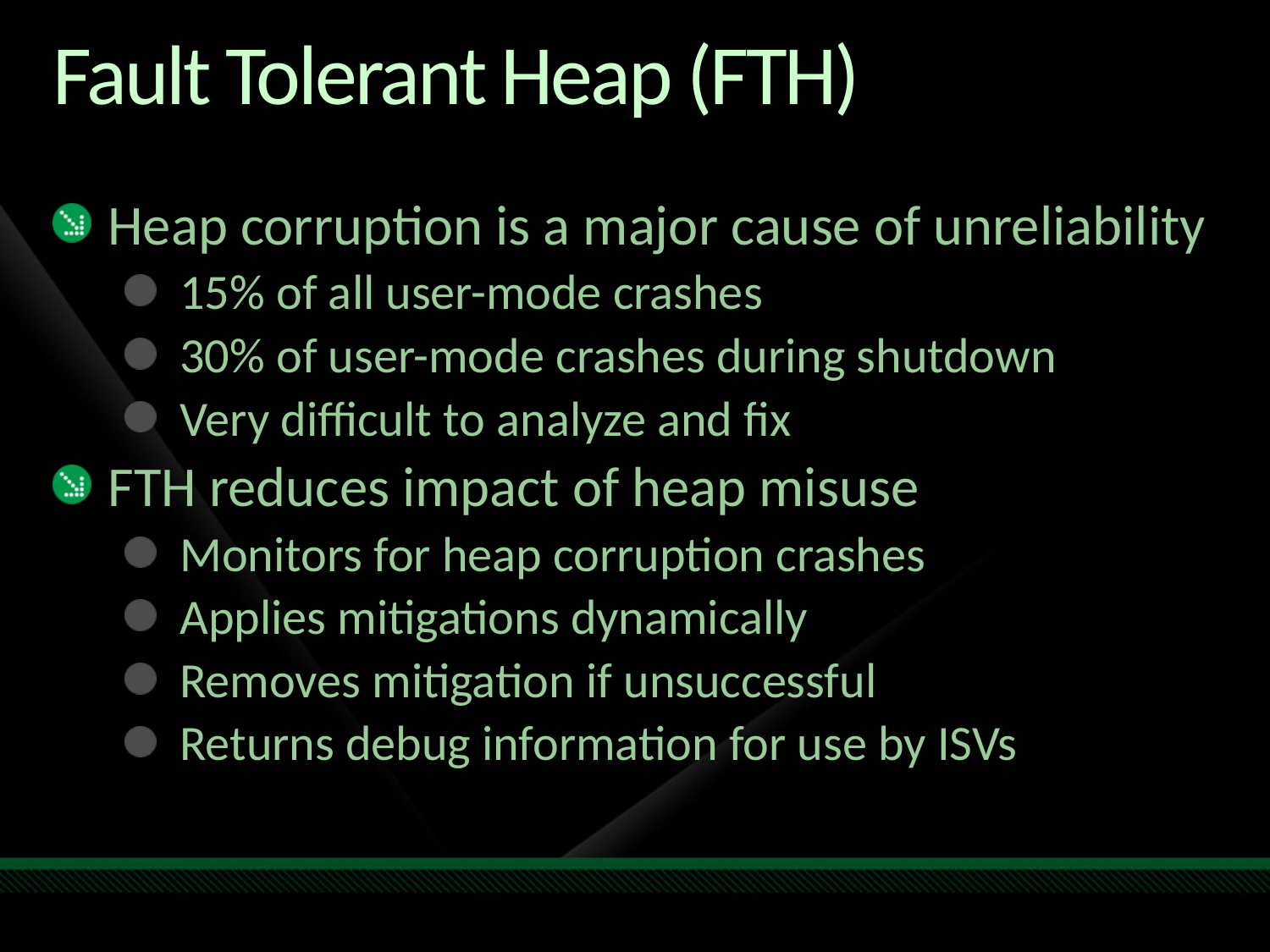

# Fault Tolerant Heap (FTH)
Heap corruption is a major cause of unreliability
15% of all user-mode crashes
30% of user-mode crashes during shutdown
Very difficult to analyze and fix
FTH reduces impact of heap misuse
Monitors for heap corruption crashes
Applies mitigations dynamically
Removes mitigation if unsuccessful
Returns debug information for use by ISVs